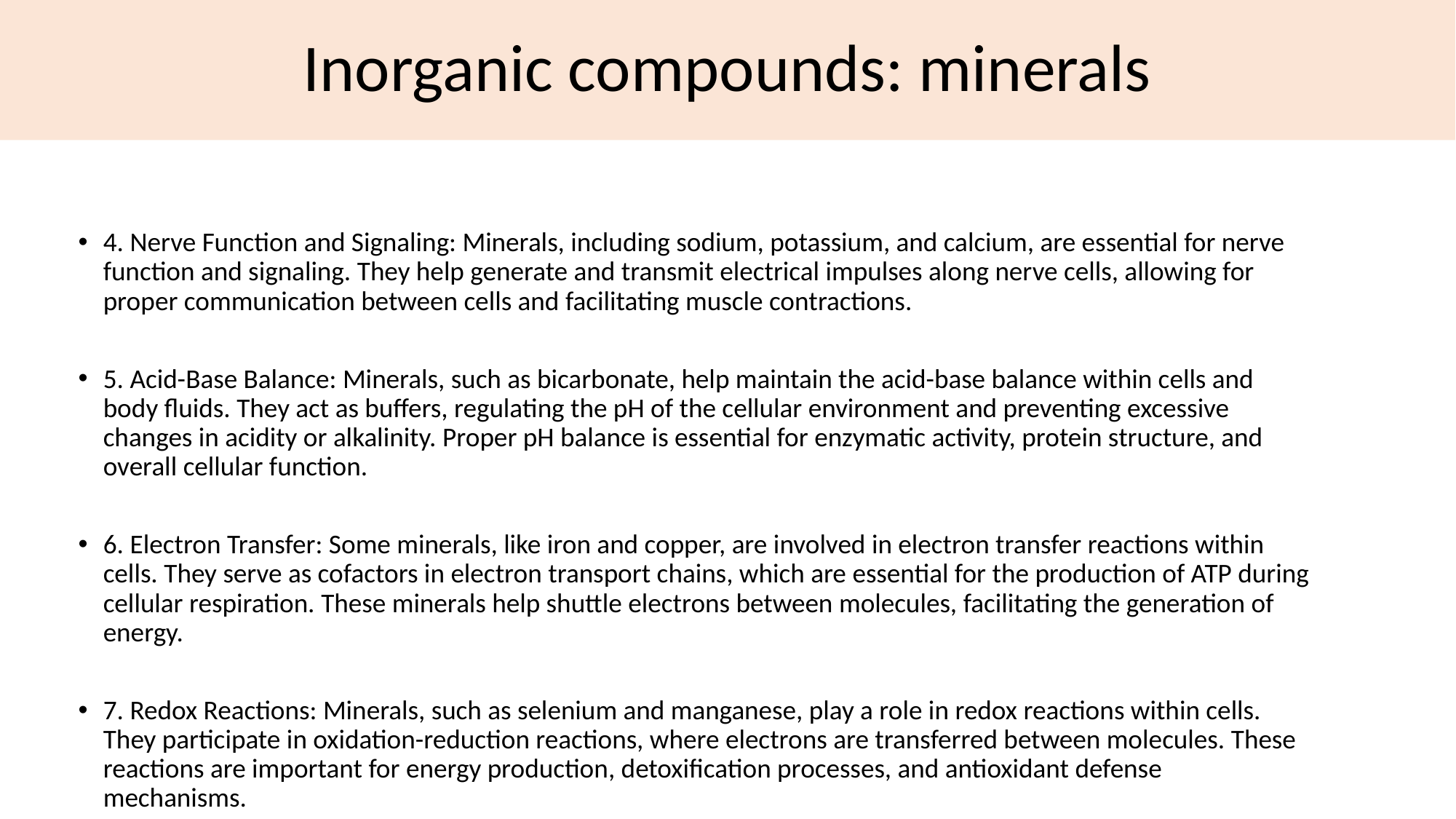

Inorganic compounds: minerals
#

4. Nerve Function and Signaling: Minerals, including sodium, potassium, and calcium, are essential for nerve function and signaling. They help generate and transmit electrical impulses along nerve cells, allowing for proper communication between cells and facilitating muscle contractions.

5. Acid-Base Balance: Minerals, such as bicarbonate, help maintain the acid-base balance within cells and body fluids. They act as buffers, regulating the pH of the cellular environment and preventing excessive changes in acidity or alkalinity. Proper pH balance is essential for enzymatic activity, protein structure, and overall cellular function.

6. Electron Transfer: Some minerals, like iron and copper, are involved in electron transfer reactions within cells. They serve as cofactors in electron transport chains, which are essential for the production of ATP during cellular respiration. These minerals help shuttle electrons between molecules, facilitating the generation of energy.

7. Redox Reactions: Minerals, such as selenium and manganese, play a role in redox reactions within cells. They participate in oxidation-reduction reactions, where electrons are transferred between molecules. These reactions are important for energy production, detoxification processes, and antioxidant defense mechanisms.